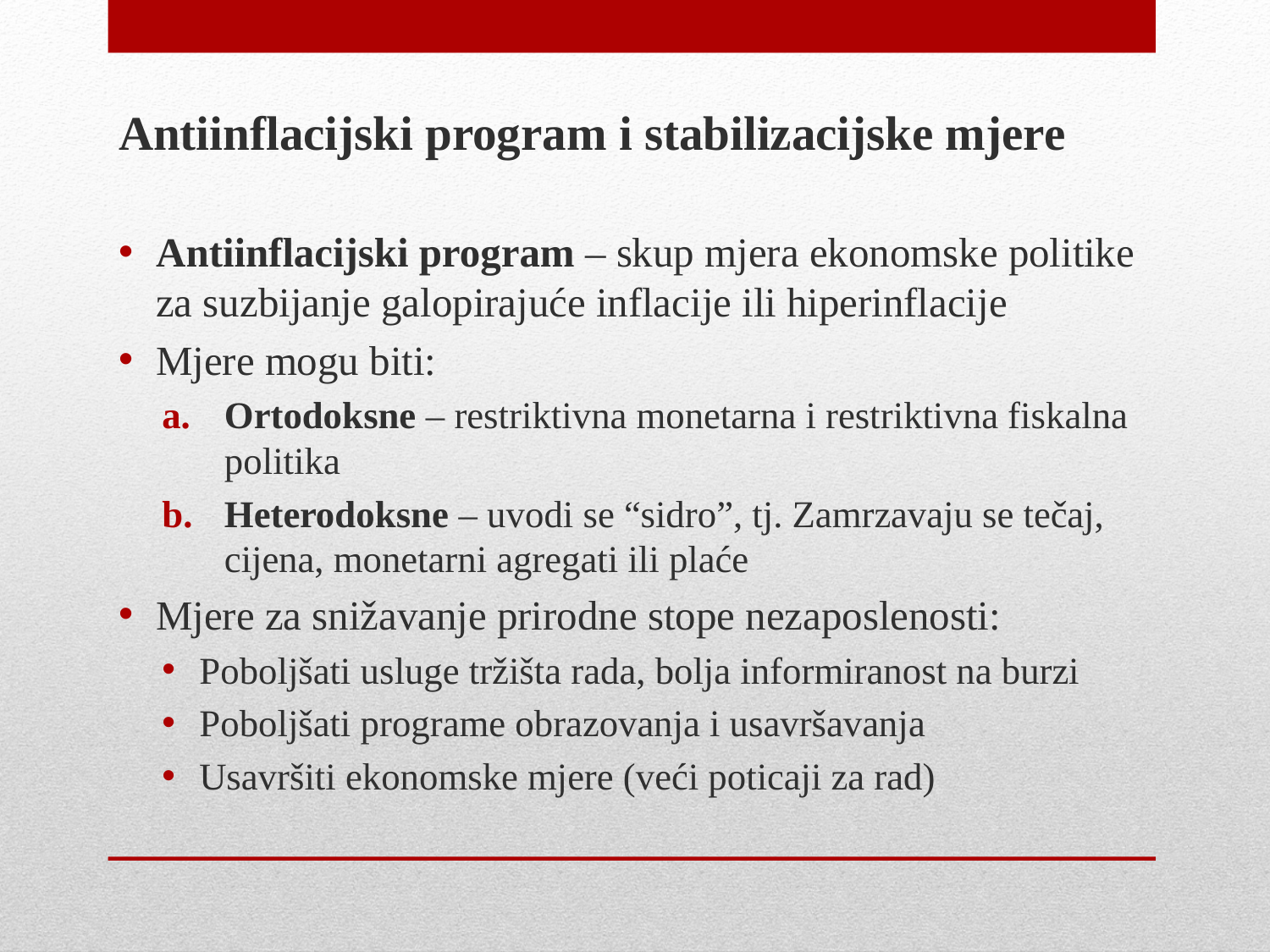

Antiinflacijski program i stabilizacijske mjere

Antiinflacijski program – skup mjera ekonomske politike za suzbijanje galopirajuće inflacije ili hiperinflacije
Mjere mogu biti:
Ortodoksne – restriktivna monetarna i restriktivna fiskalna politika
Heterodoksne – uvodi se “sidro”, tj. Zamrzavaju se tečaj, cijena, monetarni agregati ili plaće
Mjere za snižavanje prirodne stope nezaposlenosti:
Poboljšati usluge tržišta rada, bolja informiranost na burzi
Poboljšati programe obrazovanja i usavršavanja
Usavršiti ekonomske mjere (veći poticaji za rad)